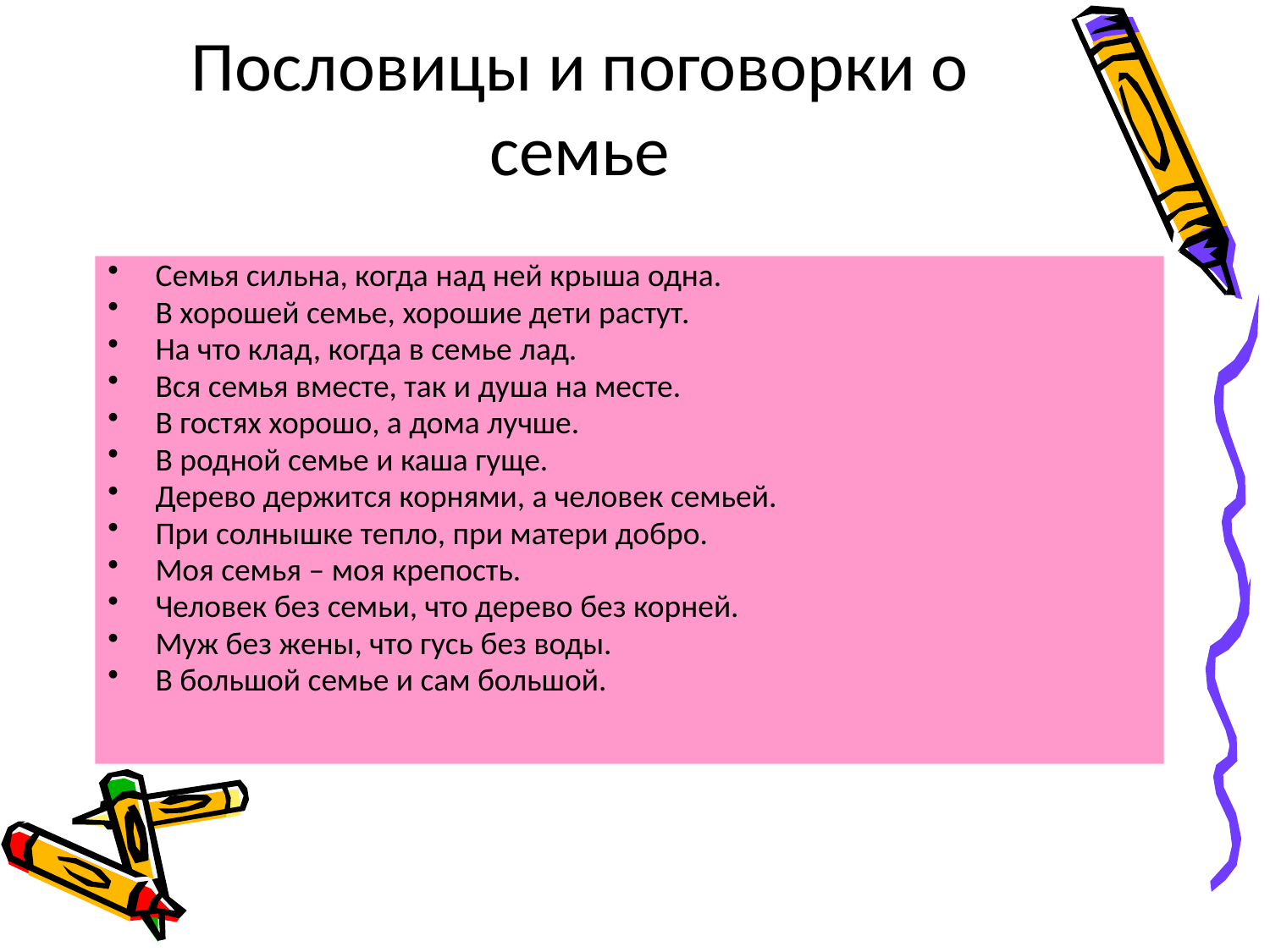

# Пословицы и поговорки о семье
Семья сильна, когда над ней крыша одна.
В хорошей семье, хорошие дети растут.
На что клад, когда в семье лад.
Вся семья вместе, так и душа на месте.
В гостях хорошо, а дома лучше.
В родной семье и каша гуще.
Дерево держится корнями, а человек семьей.
При солнышке тепло, при матери добро.
Моя семья – моя крепость.
Человек без семьи, что дерево без корней.
Муж без жены, что гусь без воды.
В большой семье и сам большой.